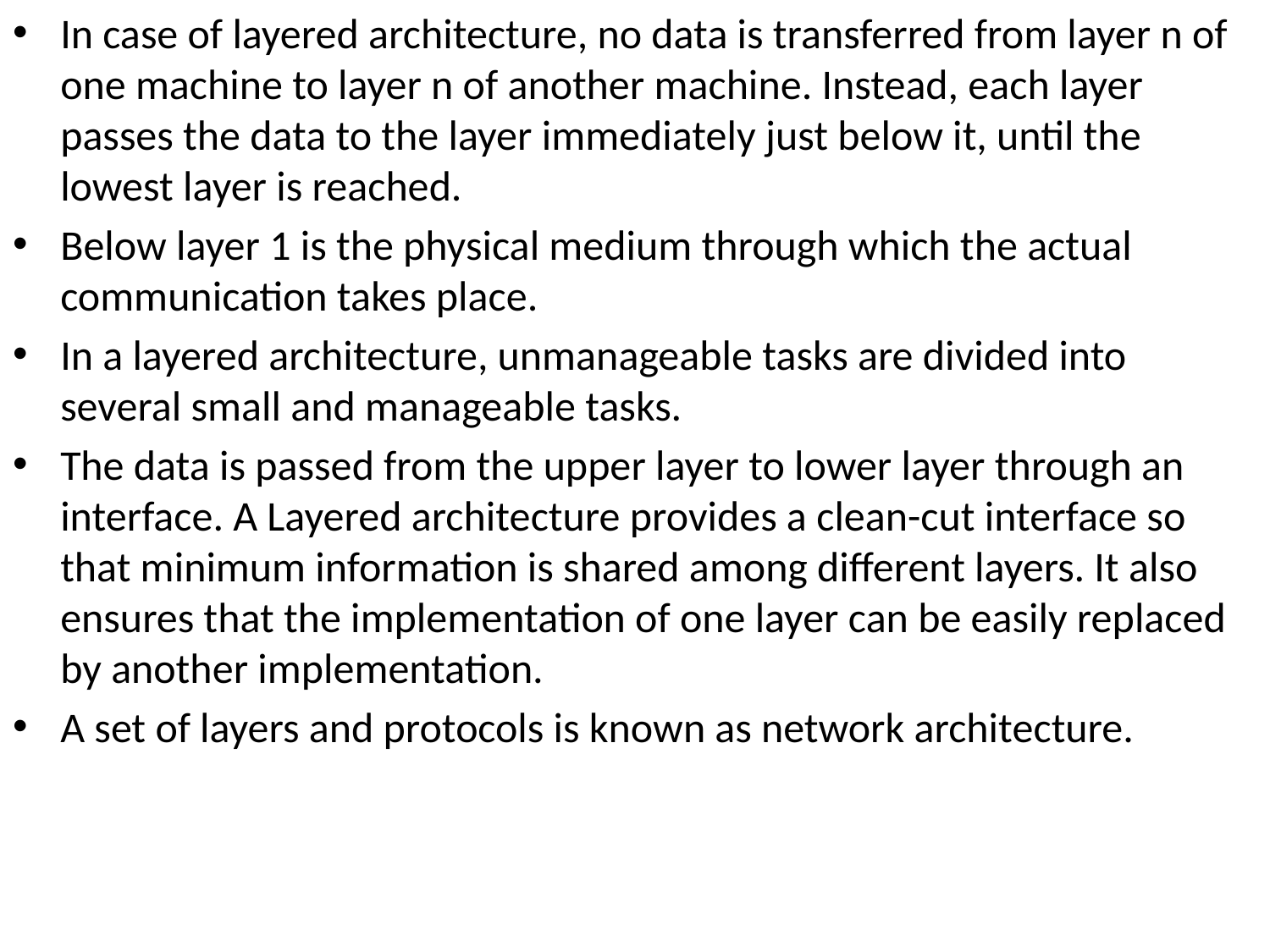

In case of layered architecture, no data is transferred from layer n of one machine to layer n of another machine. Instead, each layer passes the data to the layer immediately just below it, until the lowest layer is reached.
Below layer 1 is the physical medium through which the actual communication takes place.
In a layered architecture, unmanageable tasks are divided into several small and manageable tasks.
The data is passed from the upper layer to lower layer through an interface. A Layered architecture provides a clean-cut interface so that minimum information is shared among different layers. It also ensures that the implementation of one layer can be easily replaced by another implementation.
A set of layers and protocols is known as network architecture.

#